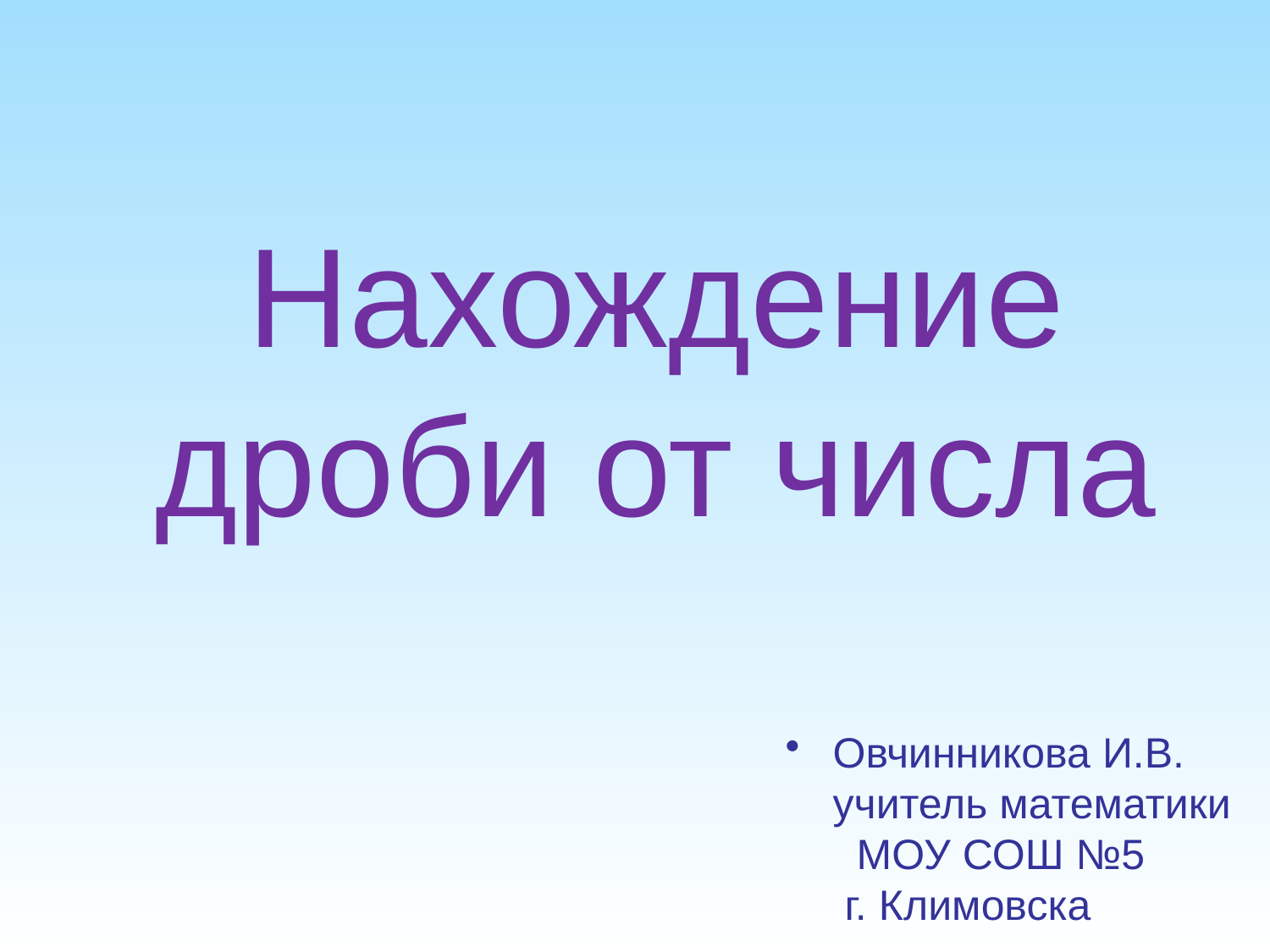

# Нахождение дроби от числа
Овчинникова И.В. учитель математики     МОУ СОШ №5           г. Климовска